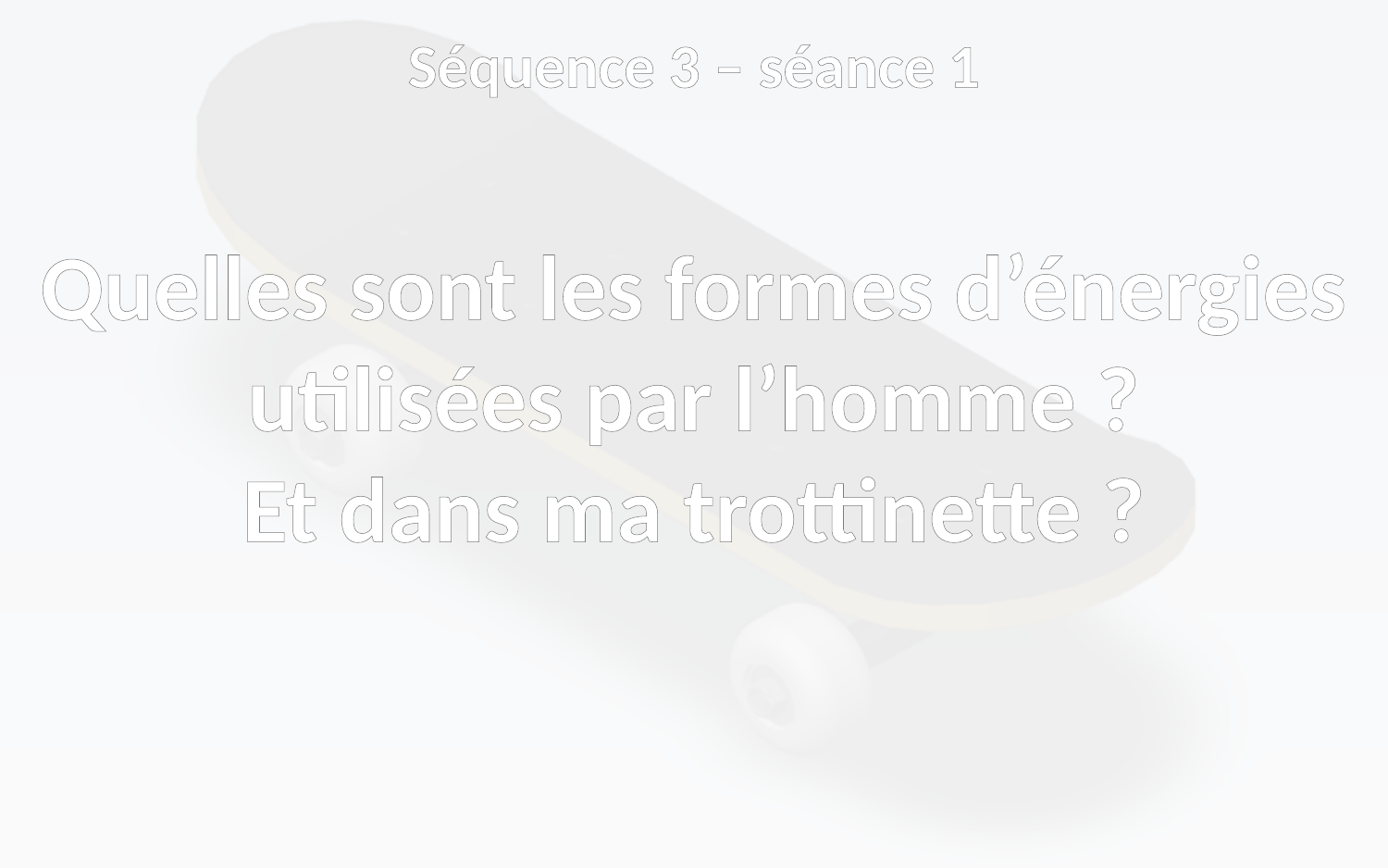

Séquence 3 – séance 1
Quelles sont les formes d’énergies utilisées par l’homme ?
Et dans ma trottinette ?